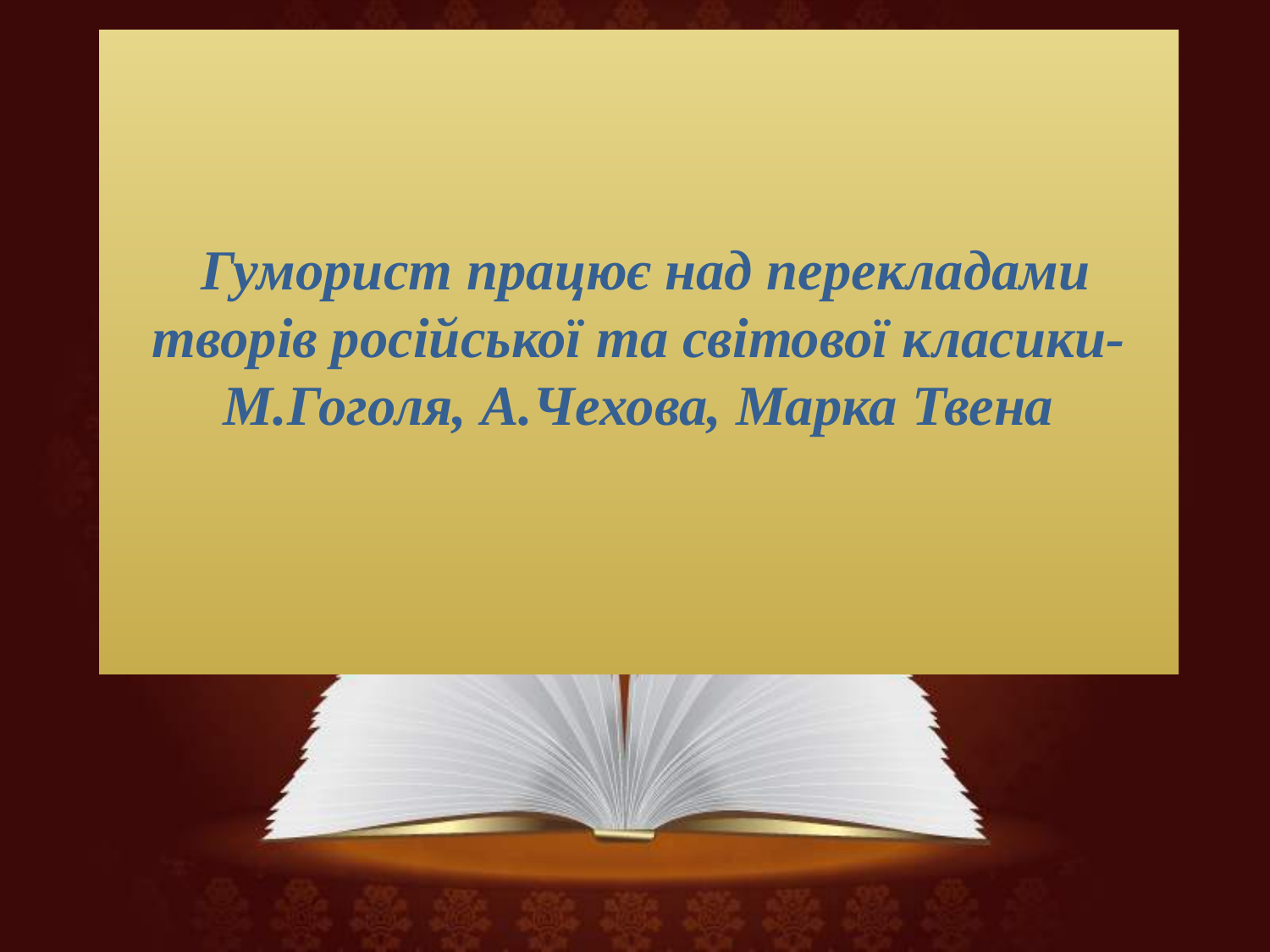

# Гуморист працює над перекладами творів російської та світової класики-М.Гоголя, А.Чехова, Марка Твена